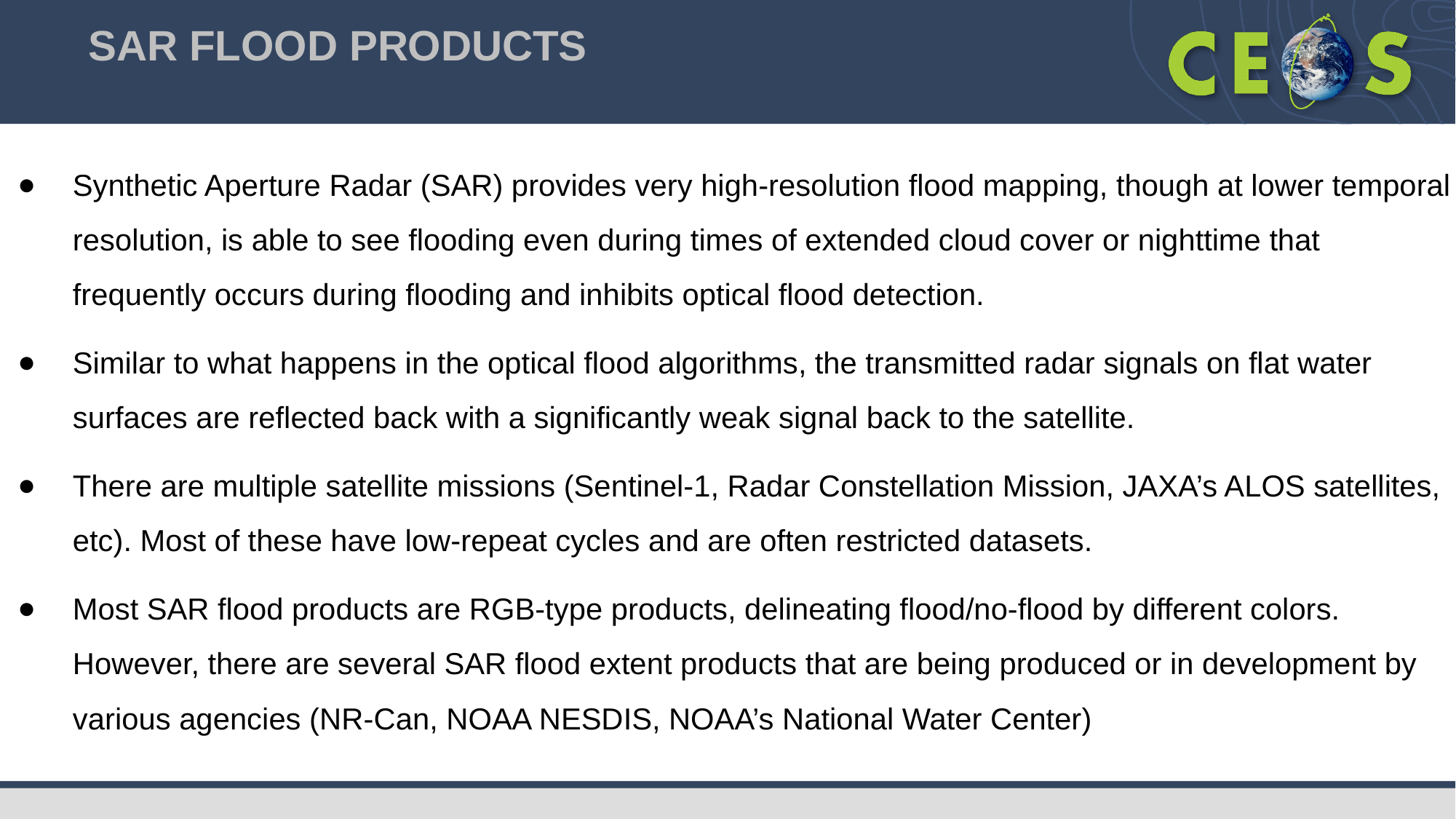

# SAR FLOOD PRODUCTS
Synthetic Aperture Radar (SAR) provides very high-resolution flood mapping, though at lower temporal resolution, is able to see flooding even during times of extended cloud cover or nighttime that frequently occurs during flooding and inhibits optical flood detection.
Similar to what happens in the optical flood algorithms, the transmitted radar signals on flat water surfaces are reflected back with a significantly weak signal back to the satellite.
There are multiple satellite missions (Sentinel-1, Radar Constellation Mission, JAXA’s ALOS satellites, etc). Most of these have low-repeat cycles and are often restricted datasets.
Most SAR flood products are RGB-type products, delineating flood/no-flood by different colors. However, there are several SAR flood extent products that are being produced or in development by various agencies (NR-Can, NOAA NESDIS, NOAA’s National Water Center)